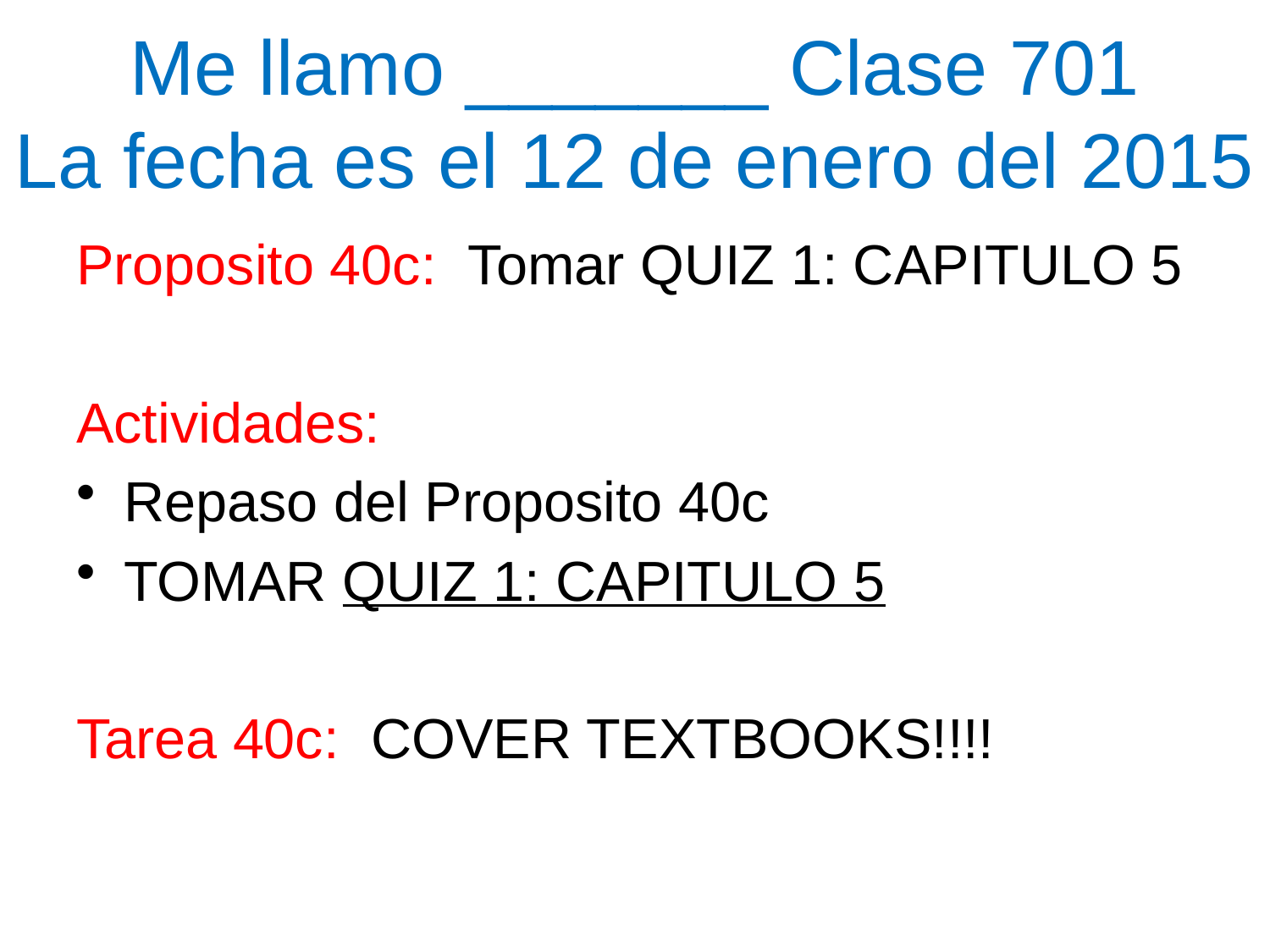

# Me llamo _______ Clase 701 La fecha es el 12 de enero del 2015
Proposito 40c:  Tomar QUIZ 1: CAPITULO 5

Actividades:
Repaso del Proposito 40c
TOMAR QUIZ 1: CAPITULO 5

Tarea 40c:  COVER TEXTBOOKS!!!!